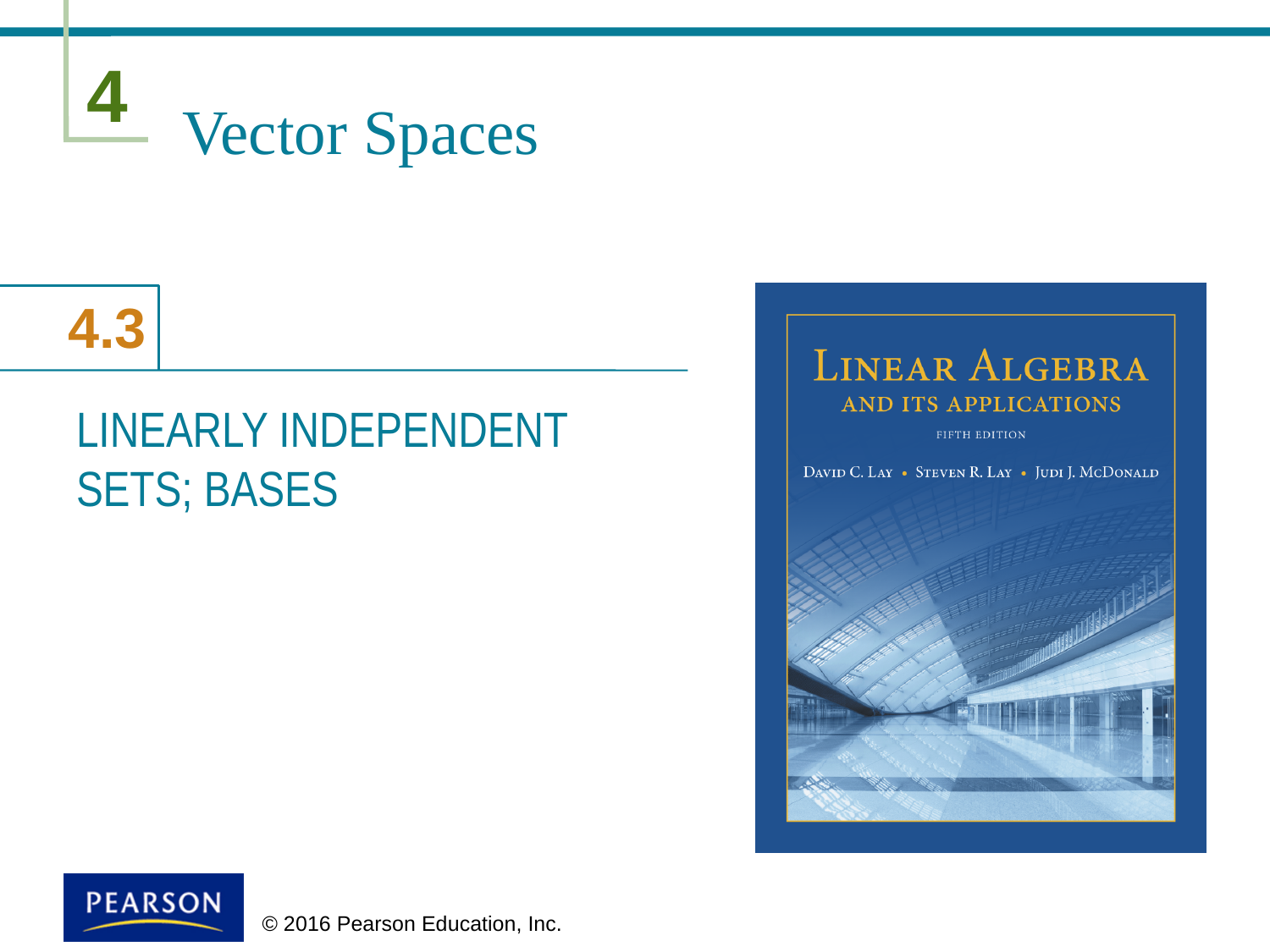

# Vector Spaces
LINEARLY INDEPENDENT SETS; BASES
 © 2016 Pearson Education, Inc.